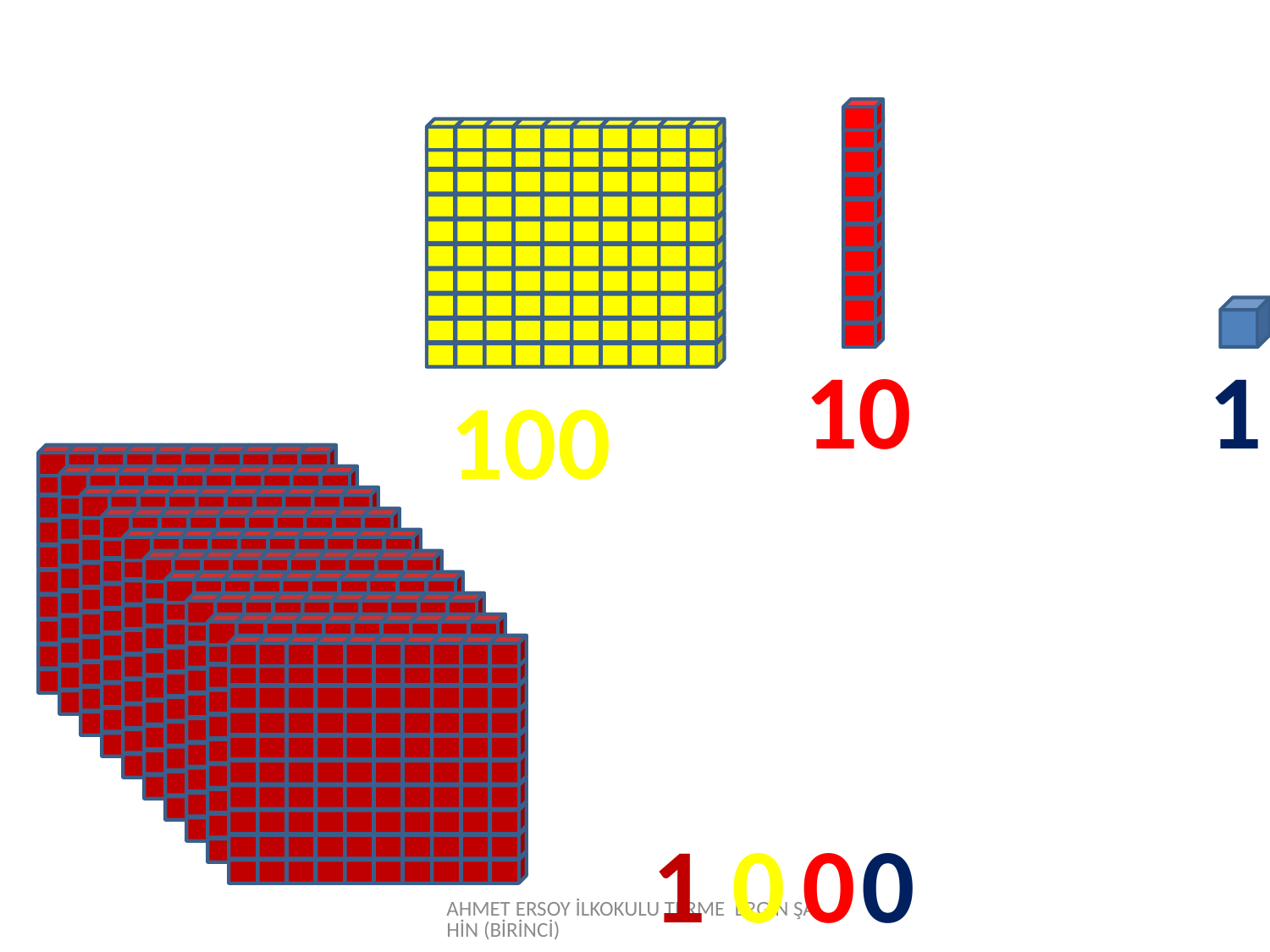

10

1
100

0
0
1
0
AHMET ERSOY İLKOKULU TERME  ERGİN ŞAHİN (BİRİNCİ)